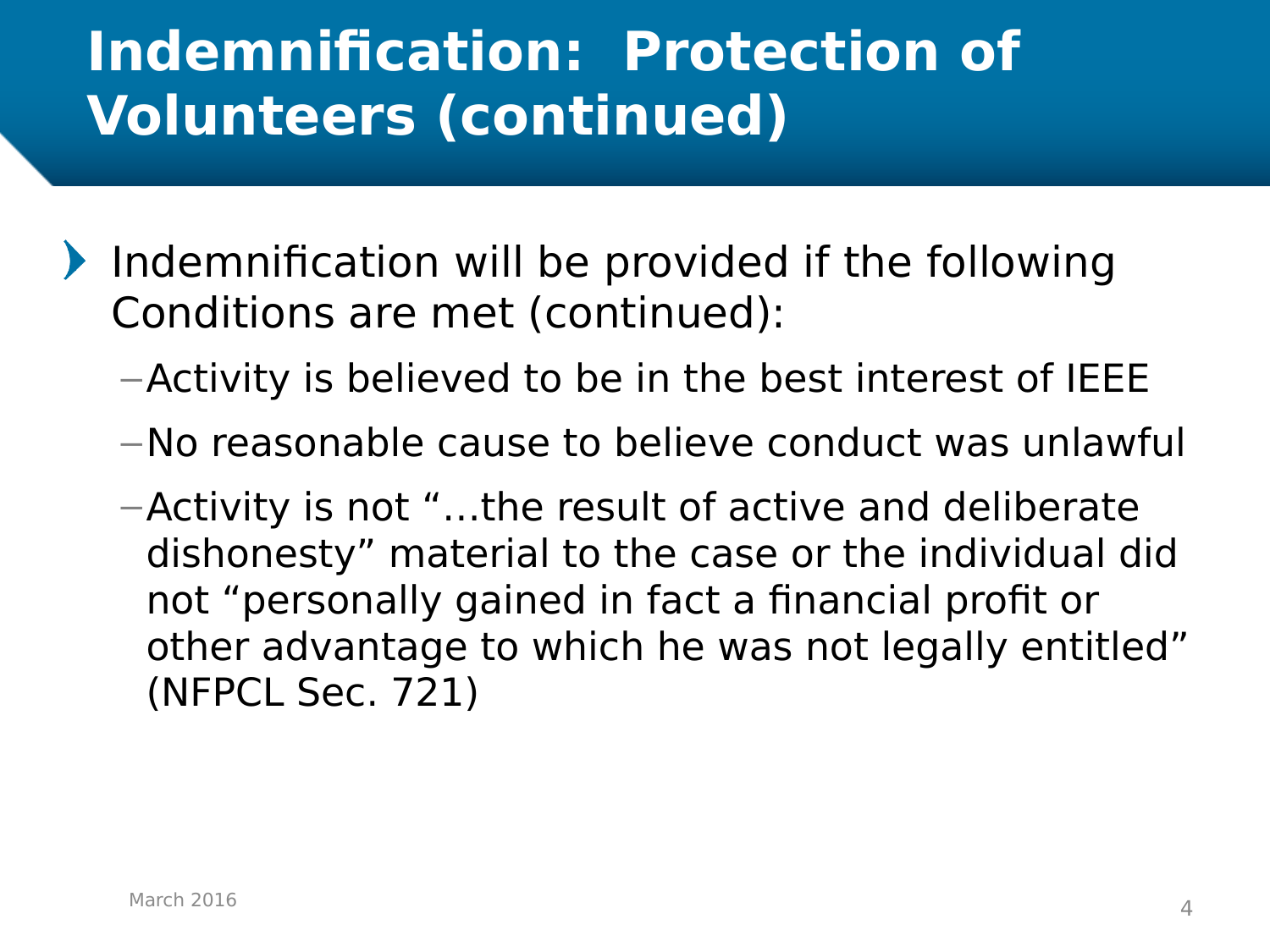

# Indemnification:  Protection of Volunteers (continued)
Indemnification will be provided if the following Conditions are met (continued):
Activity is believed to be in the best interest of IEEE
No reasonable cause to believe conduct was unlawful
Activity is not “…the result of active and deliberate dishonesty” material to the case or the individual did not “personally gained in fact a financial profit or other advantage to which he was not legally entitled” (NFPCL Sec. 721)
March 2016

4